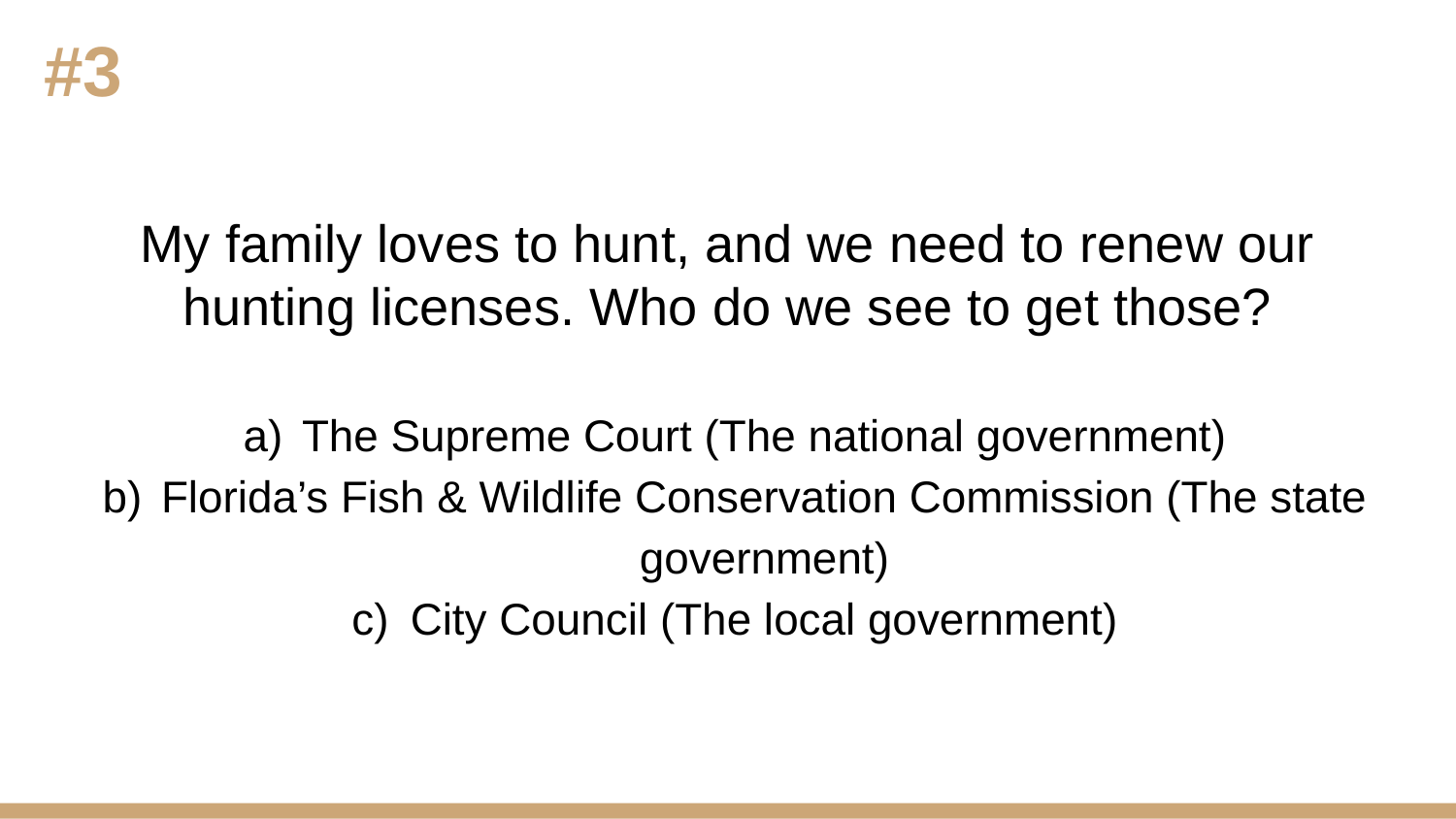

#3
My family loves to hunt, and we need to renew our hunting licenses. Who do we see to get those?

The Supreme Court (The national government)
Florida’s Fish & Wildlife Conservation Commission (The state government)
City Council (The local government)